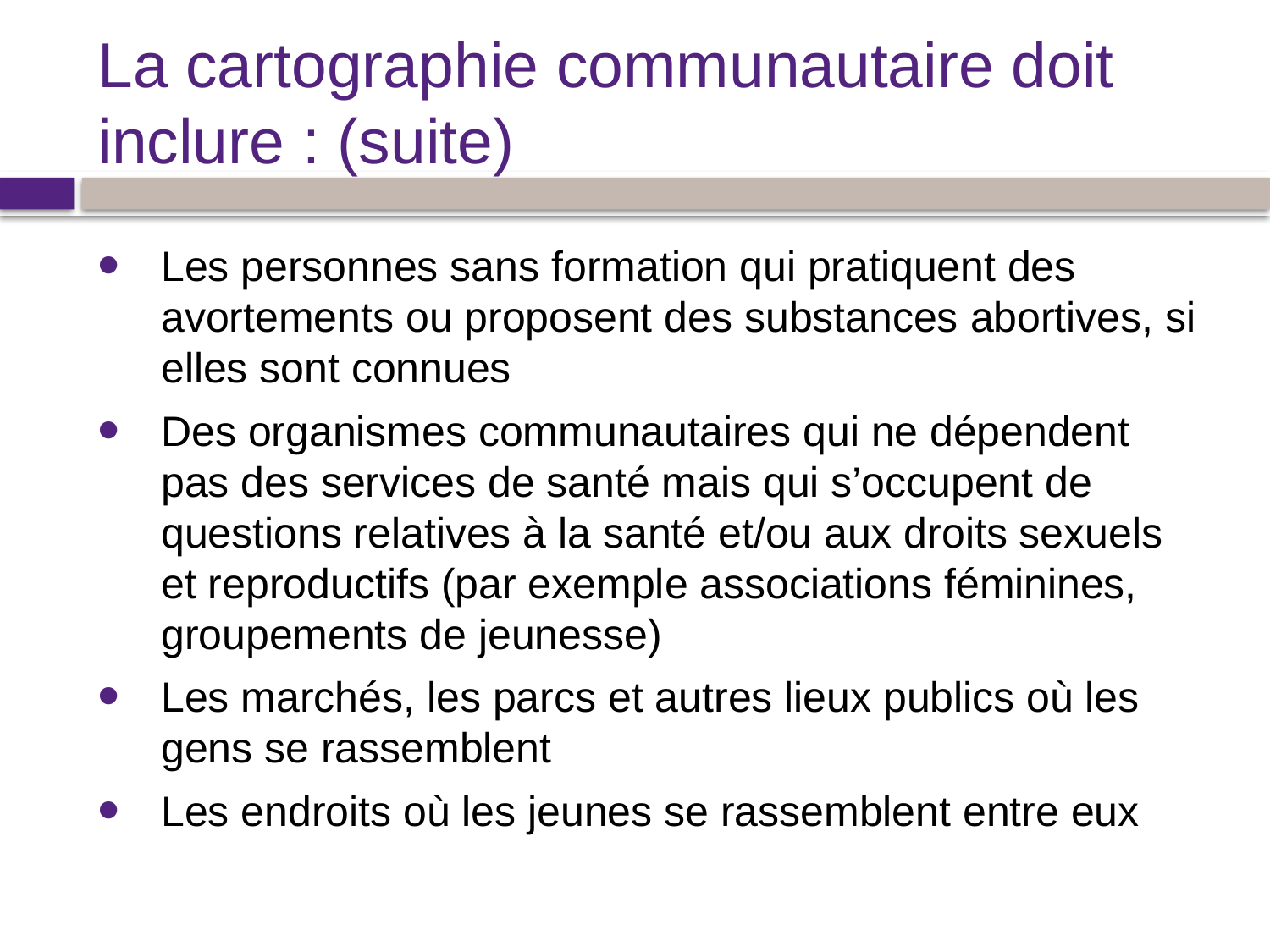

# La cartographie communautaire doit inclure : (suite)
Les personnes sans formation qui pratiquent des avortements ou proposent des substances abortives, si elles sont connues
Des organismes communautaires qui ne dépendent pas des services de santé mais qui s’occupent de questions relatives à la santé et/ou aux droits sexuels et reproductifs (par exemple associations féminines, groupements de jeunesse)
Les marchés, les parcs et autres lieux publics où les gens se rassemblent
Les endroits où les jeunes se rassemblent entre eux